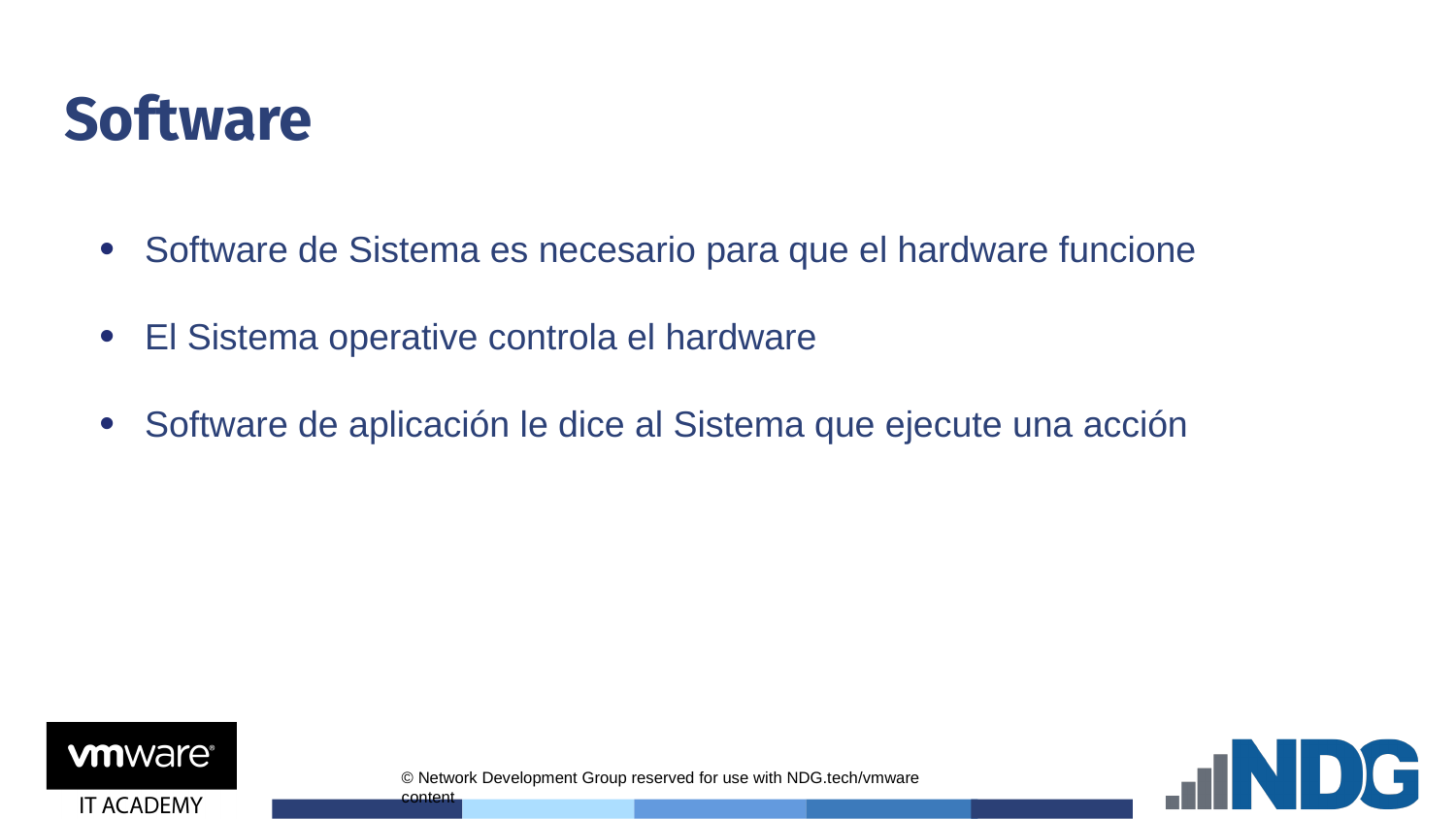

# Software
Software de Sistema es necesario para que el hardware funcione

El Sistema operative controla el hardware

Software de aplicación le dice al Sistema que ejecute una acción